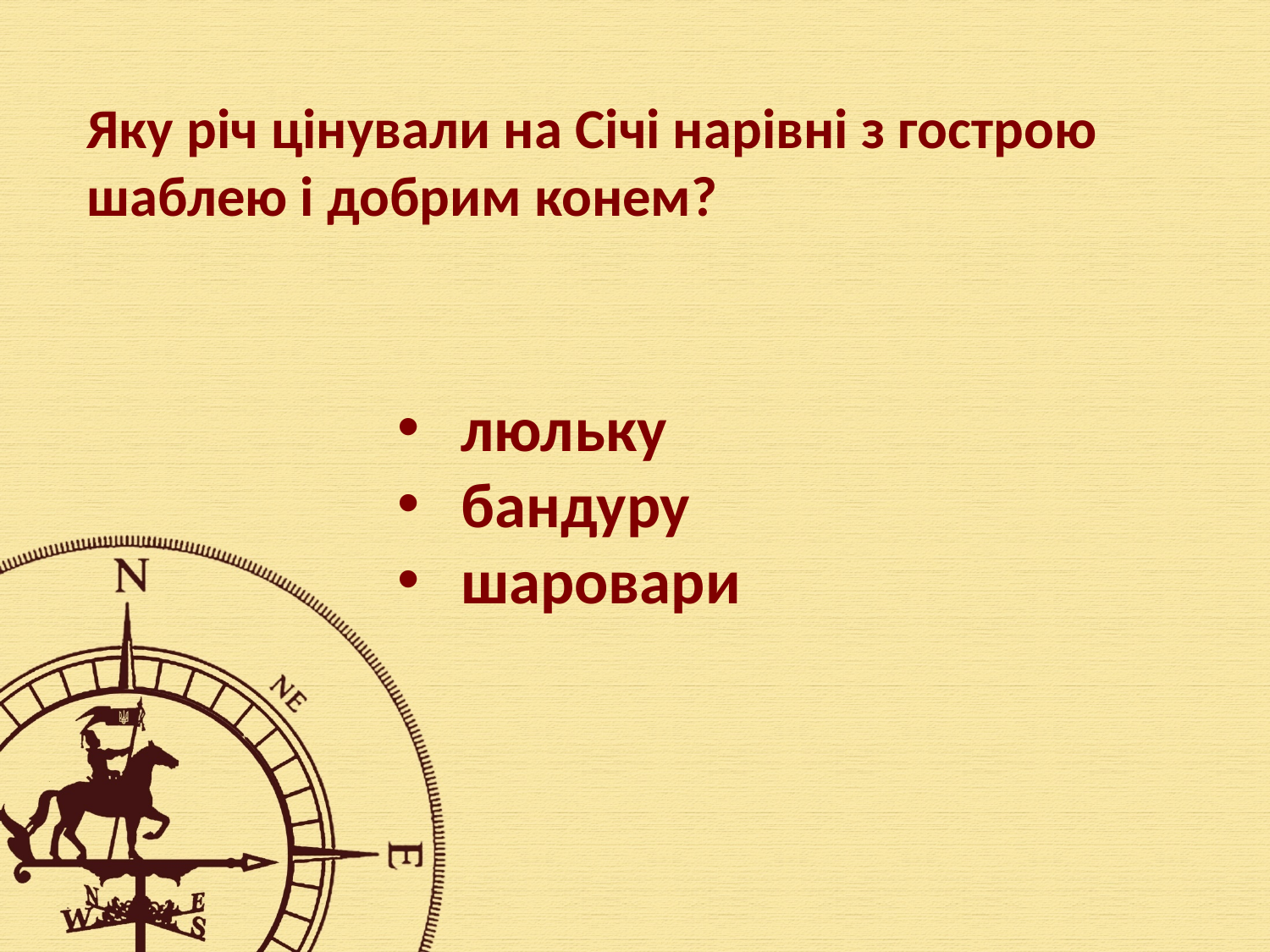

Яку річ цінували на Січі нарівні з гострою шаблею і добрим конем?

люльку
бандуру
шаровари